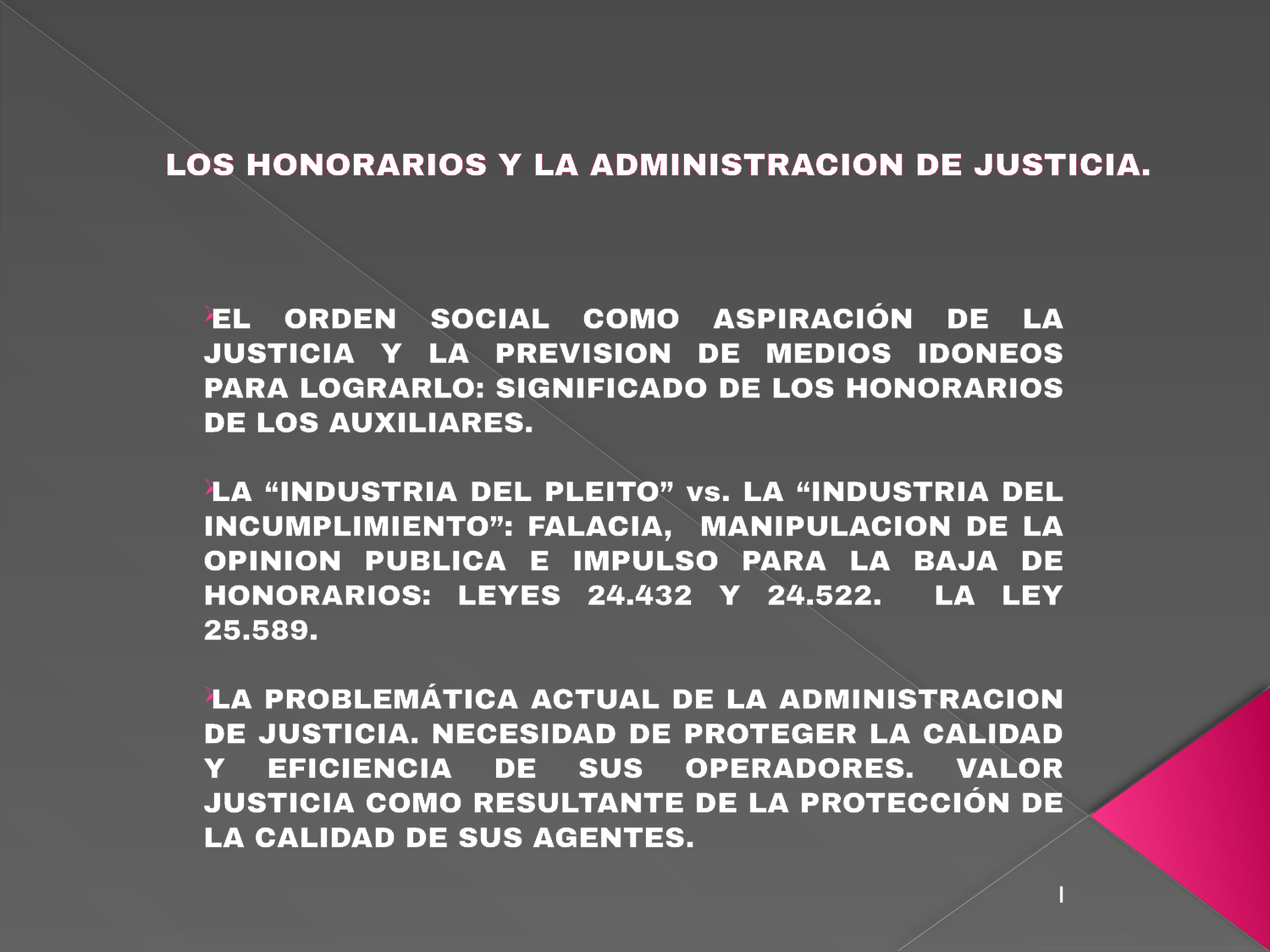

# LOS HONORARIOS Y LA ADMINISTRACION DE JUSTICIA.

EL ORDEN SOCIAL COMO ASPIRACIÓN DE LA JUSTICIA Y LA PREVISION DE MEDIOS IDONEOS PARA LOGRARLO: SIGNIFICADO DE LOS HONORARIOS DE LOS AUXILIARES.

LA “INDUSTRIA DEL PLEITO” vs. LA “INDUSTRIA DEL INCUMPLIMIENTO”: FALACIA,  MANIPULACION DE LA OPINION PUBLICA E IMPULSO PARA LA BAJA DE HONORARIOS: LEYES 24.432 Y 24.522.  LA LEY 25.589.

LA PROBLEMÁTICA ACTUAL DE LA ADMINISTRACION DE JUSTICIA. NECESIDAD DE PROTEGER LA CALIDAD Y EFICIENCIA DE SUS OPERADORES. VALOR JUSTICIA COMO RESULTANTE DE LA PROTECCIÓN DE LA CALIDAD DE SUS AGENTES.
I